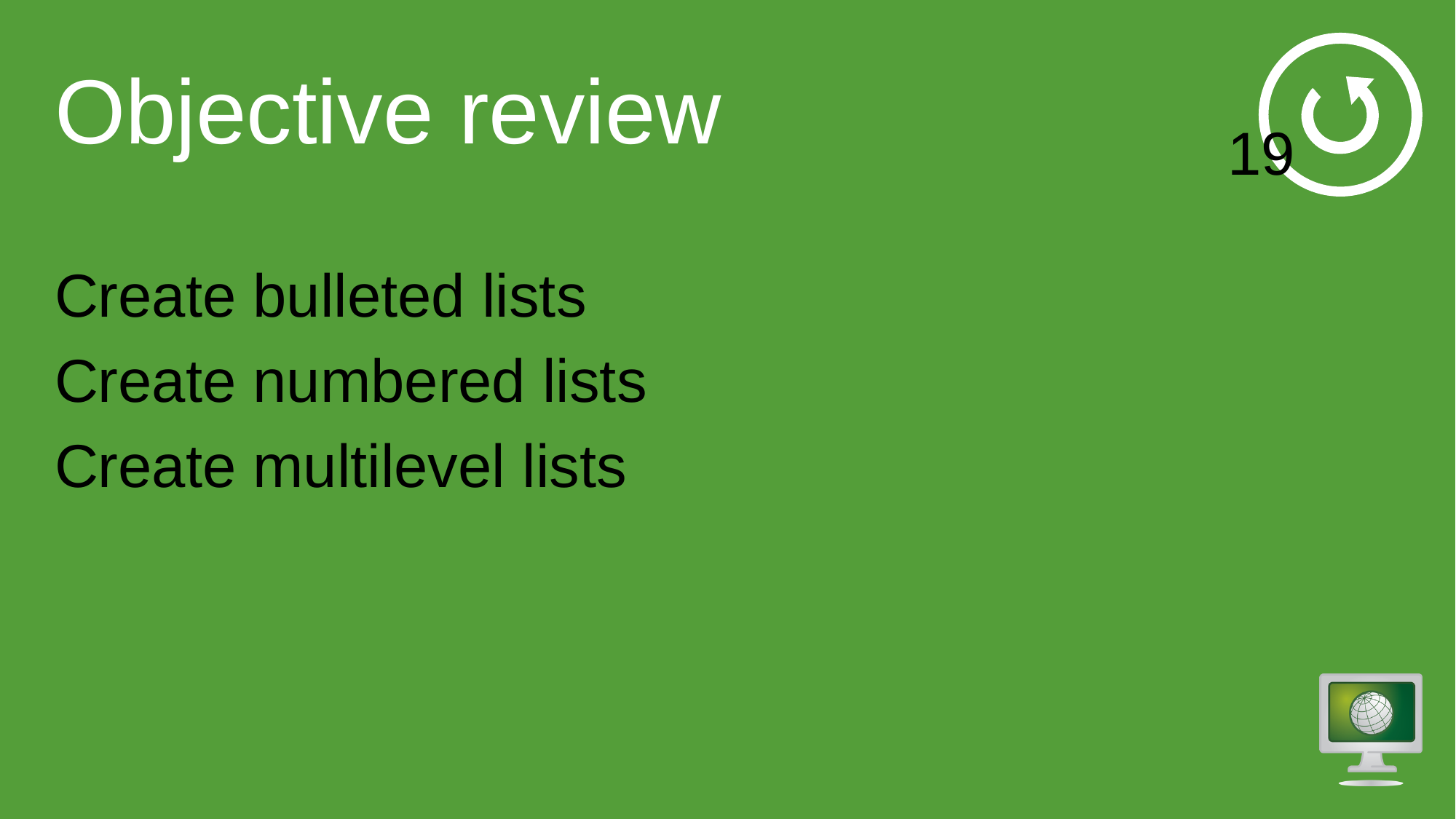

# Objective review
19
Create bulleted lists
Create numbered lists
Create multilevel lists